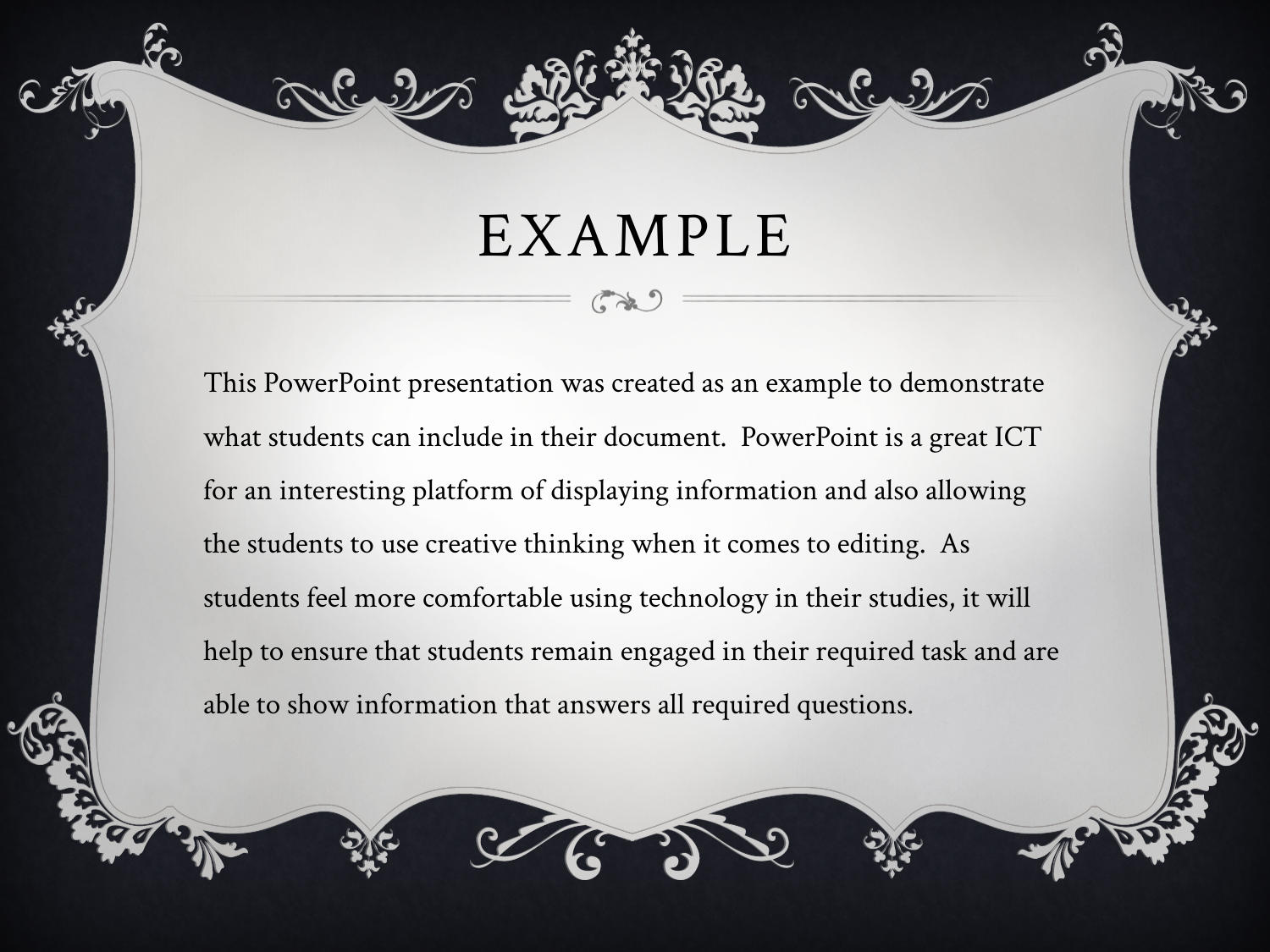

# Example
This PowerPoint presentation was created as an example to demonstrate what students can include in their document.  PowerPoint is a great ICT for an interesting platform of displaying information and also allowing the students to use creative thinking when it comes to editing.  As students feel more comfortable using technology in their studies, it will help to ensure that students remain engaged in their required task and are able to show information that answers all required questions.